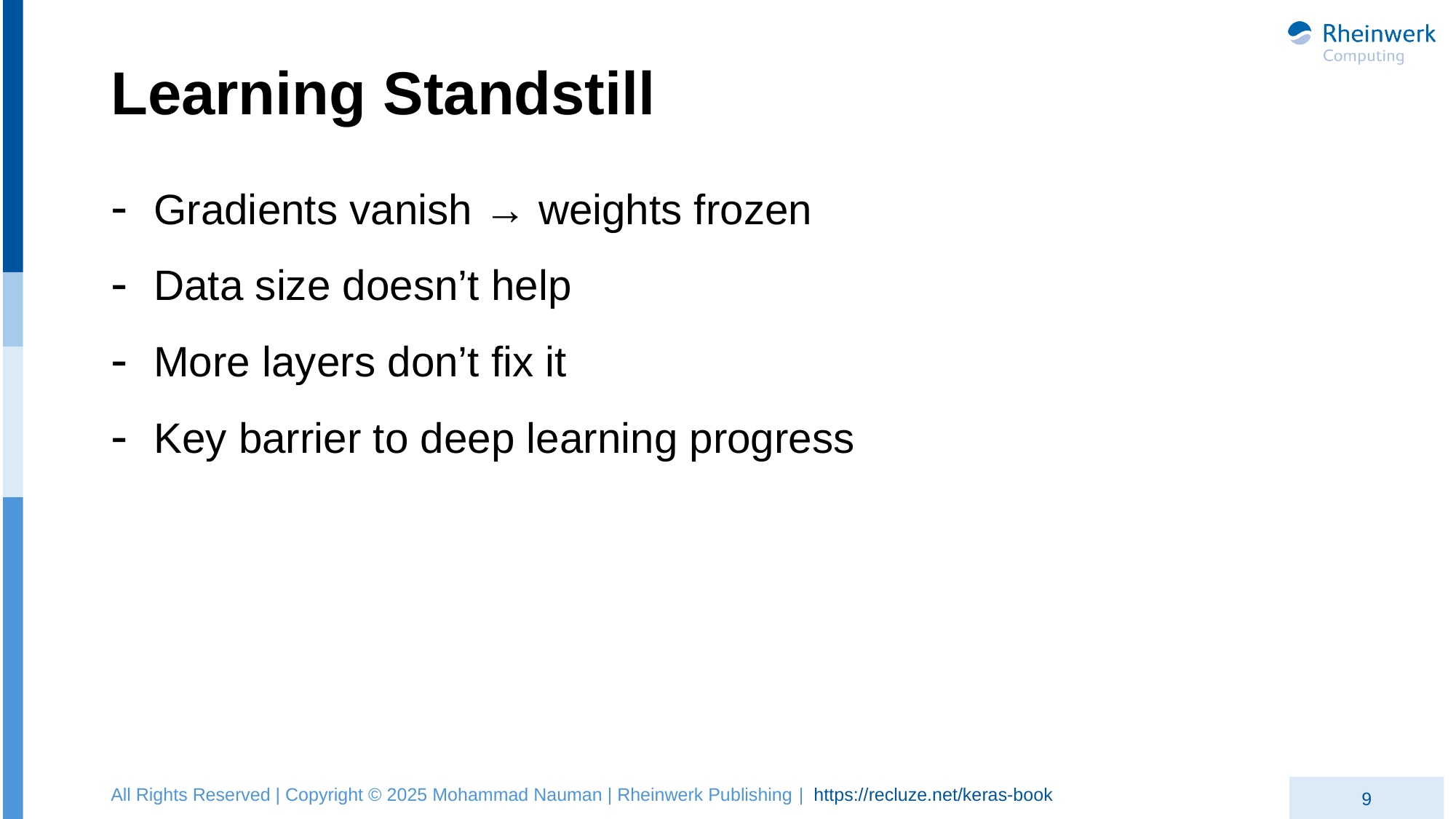

# Learning Standstill
Gradients vanish → weights frozen
Data size doesn’t help
More layers don’t fix it
Key barrier to deep learning progress